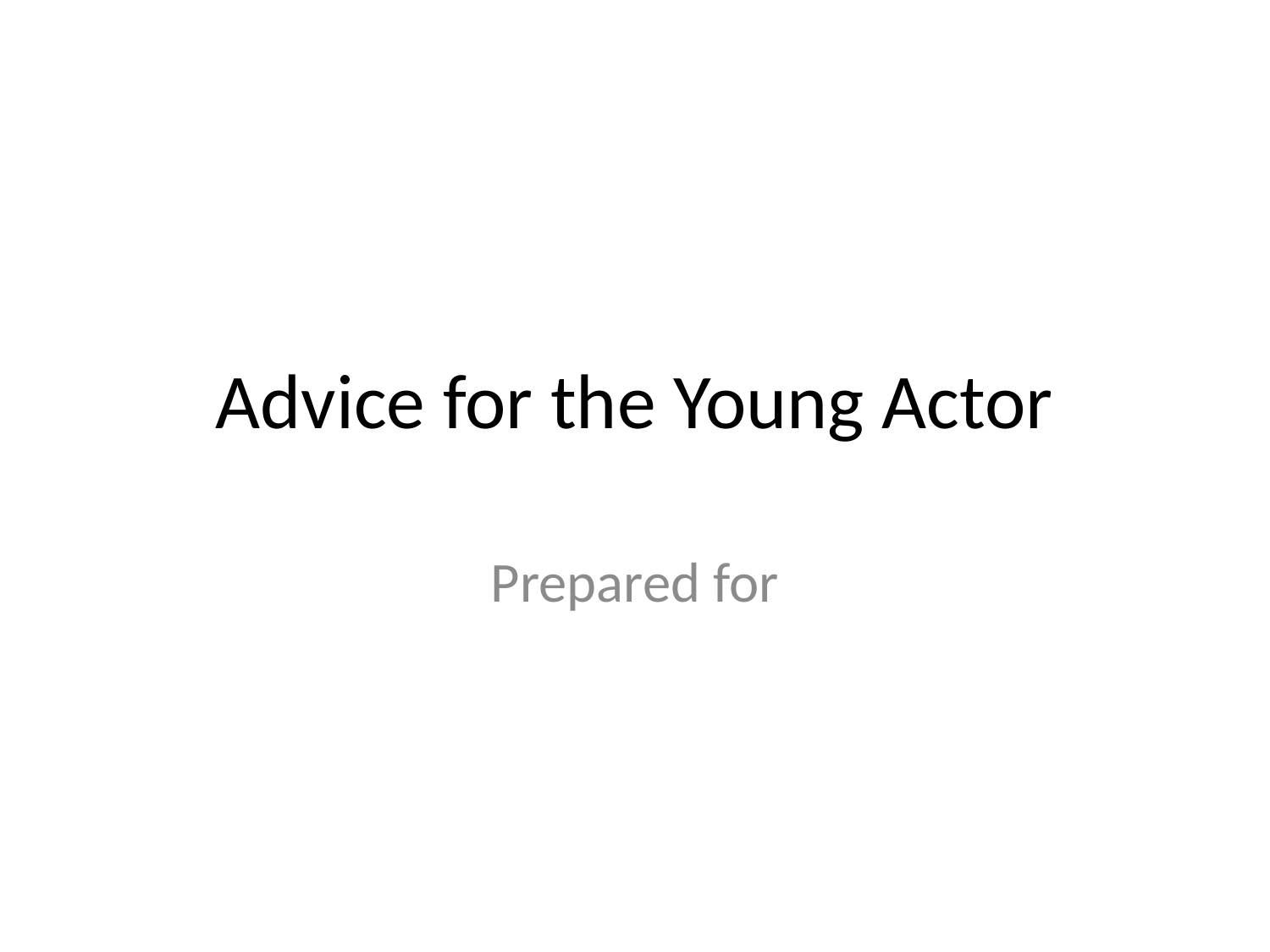

# Advice for the Young Actor
Prepared for